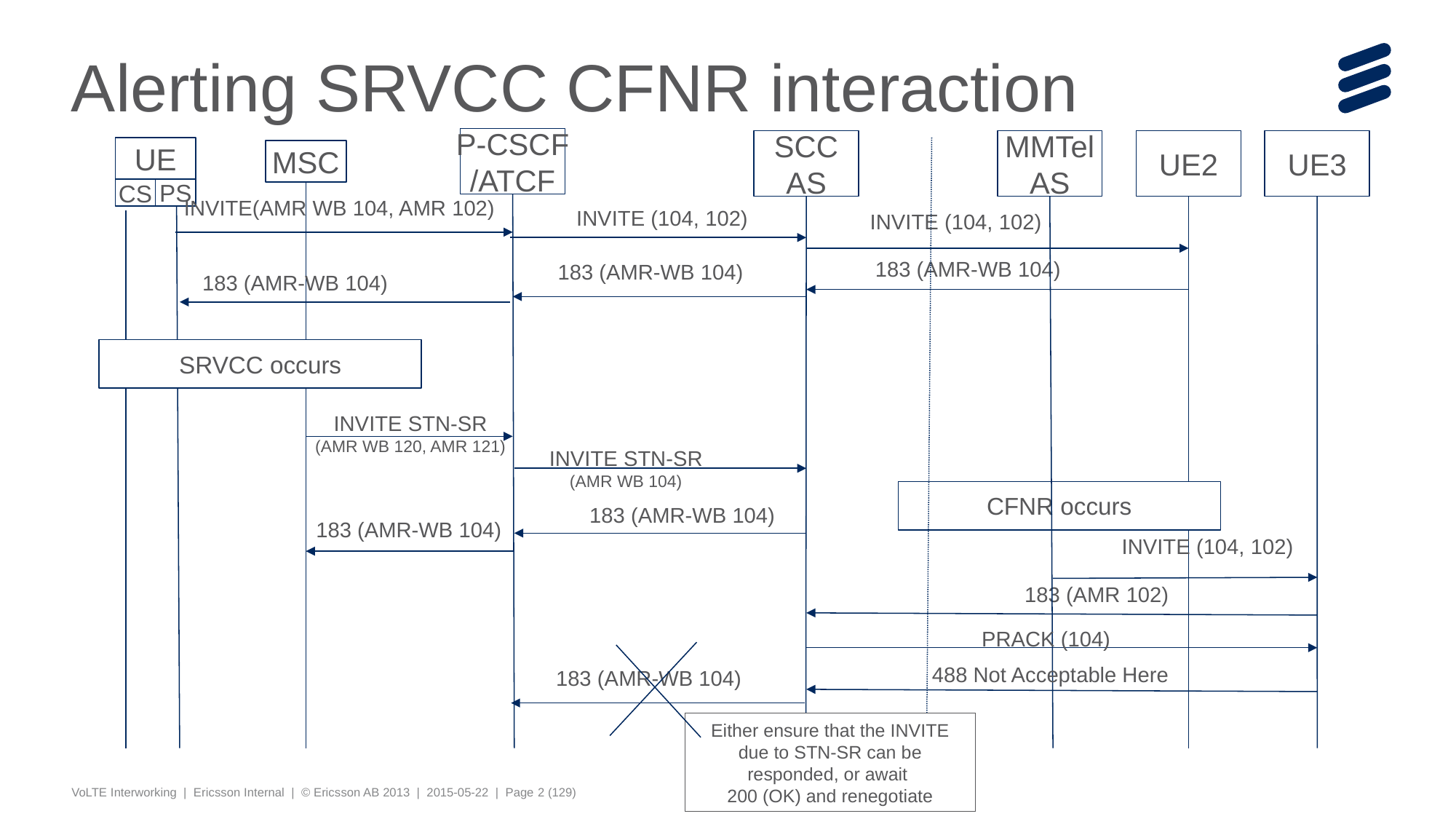

# Alerting SRVCC CFNR interaction
P-CSCF
/ATCF
SCC
AS
MMTel
AS
UE2
UE3
UE
MSC
PS
CS

INVITE(AMR WB 104, AMR 102)
INVITE (104, 102)
INVITE (104, 102)
183 (AMR-WB 104)
183 (AMR-WB 104)
183 (AMR-WB 104)
SRVCC occurs
INVITE STN-SR
(AMR WB 120, AMR 121)
INVITE STN-SR
(AMR WB 104)
CFNR occurs
183 (AMR-WB 104)
183 (AMR-WB 104)
INVITE (104, 102)
183 (AMR 102)
PRACK (104)
488 Not Acceptable Here
183 (AMR-WB 104)
Either ensure that the INVITE due to STN-SR can be responded, or await
200 (OK) and renegotiate